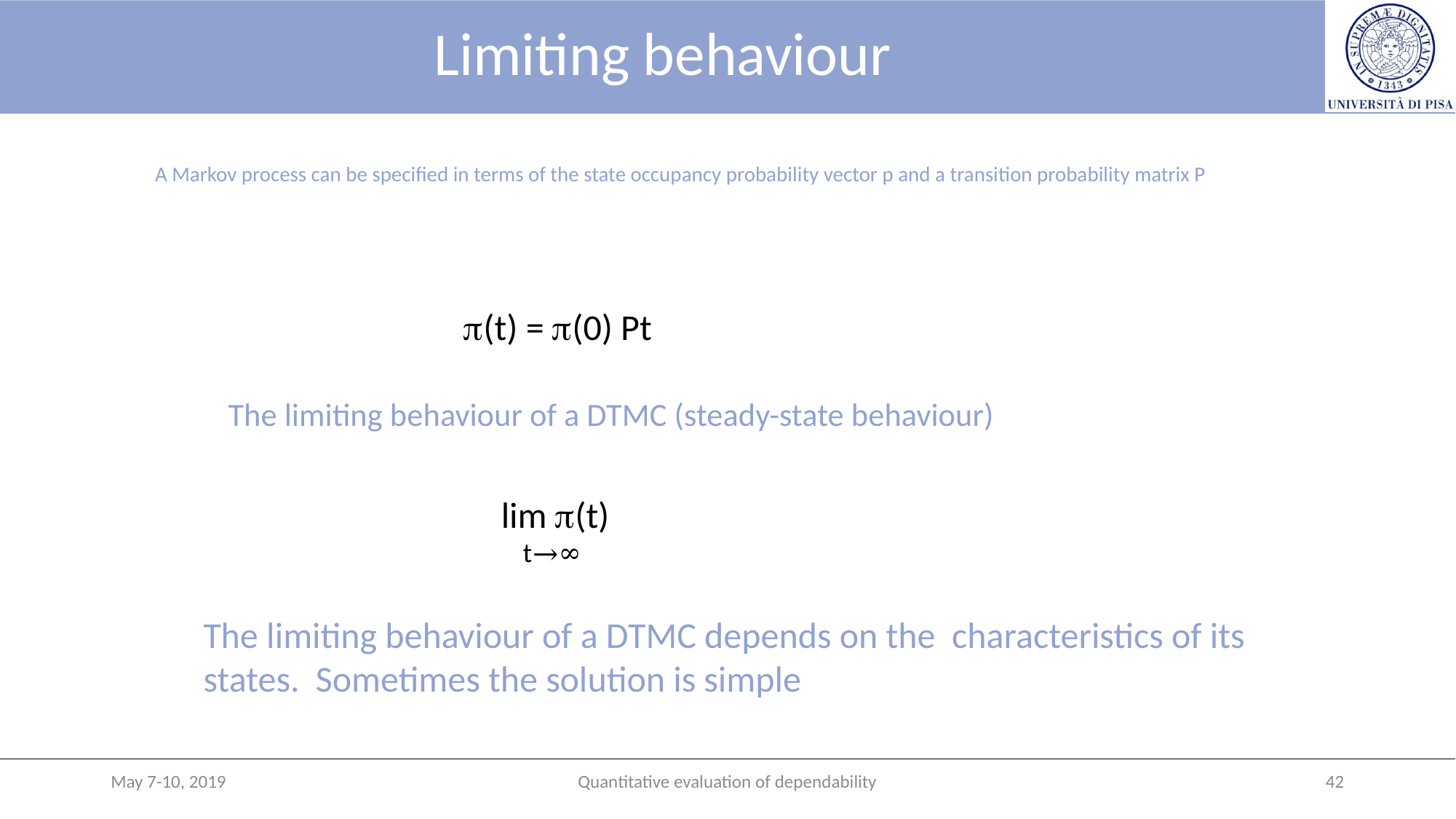

# Limiting behaviour
A Markov process can be specified in terms of the state occupancy probability vector p and a transition probability matrix P
		π(t) = π(0) Pt
The limiting behaviour of a DTMC (steady-state behaviour)

lim π(t)
t→∞
The limiting behaviour of a DTMC depends on the  characteristics of its states.  Sometimes the solution is simple
May 7-10, 2019
Quantitative evaluation of dependability
42